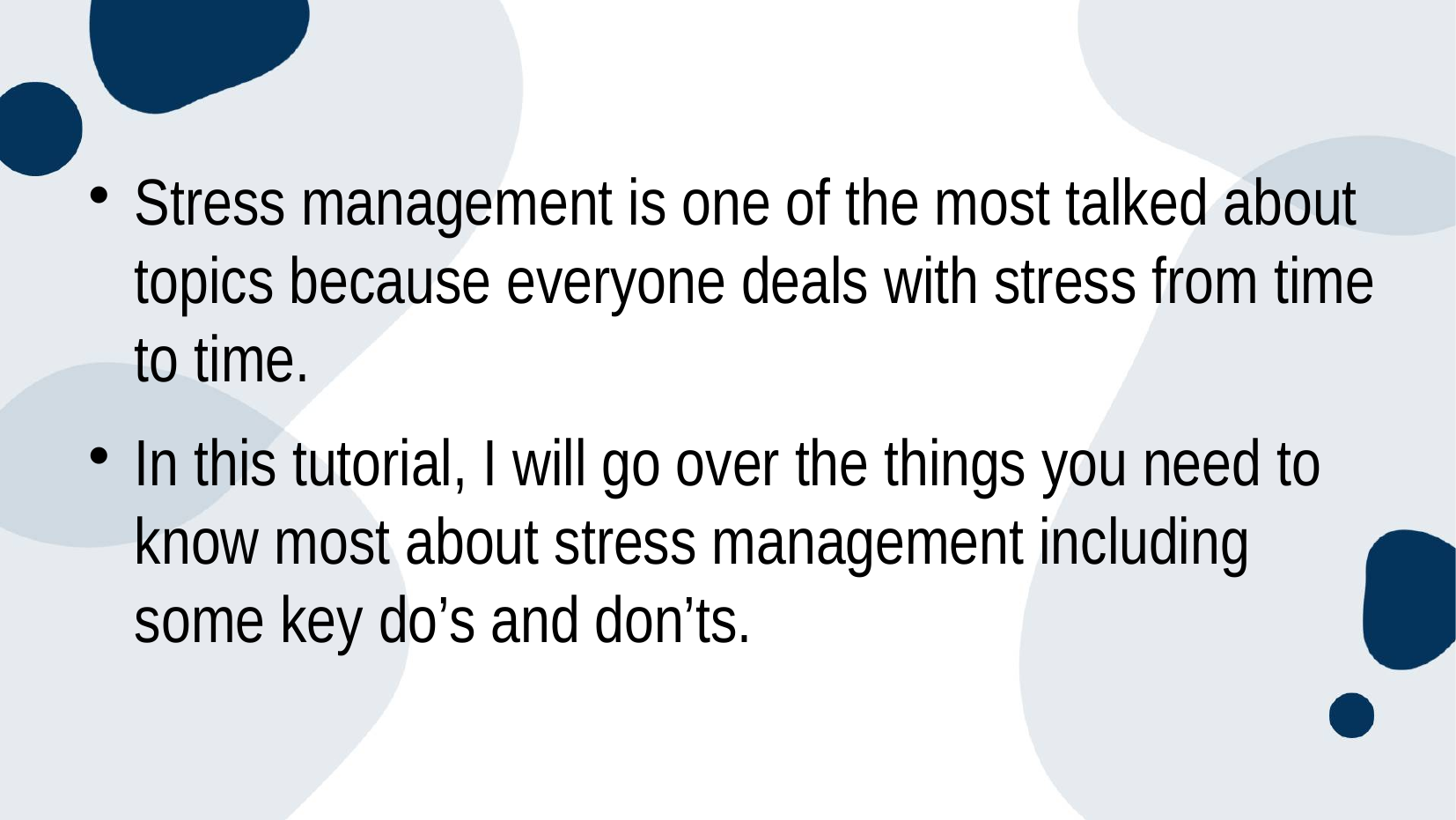

Stress management is one of the most talked about topics because everyone deals with stress from time to time.
In this tutorial, I will go over the things you need to know most about stress management including some key do’s and don’ts.